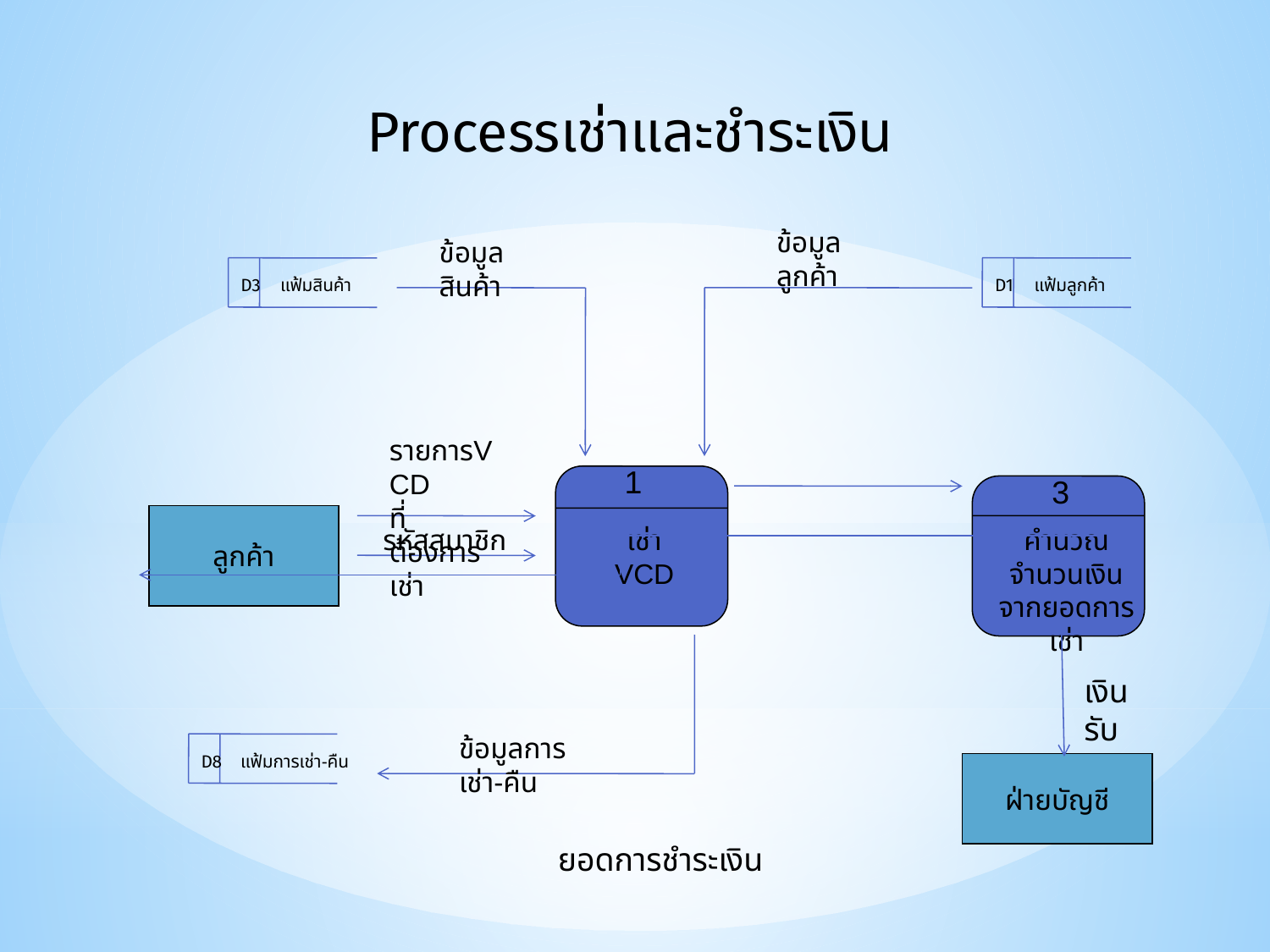

Processเช่าและชำระเงิน
ข้อมูลลูกค้า
ข้อมูลสินค้า
D3
แฟ้มสินค้า
D1
แฟ้มลูกค้า
รายการVCD
ที่ต้องการเช่า
1

เช่า
VCD
3

ลูกค้า
รหัสสมาชิก

คำนวณ
จำนวนเงิน
จากยอดการเช่า
เงินรับ
ข้อมูลการเช่า-คืน
D8
แฟ้มการเช่า-คืน
ฝ่ายบัญชี
            ยอดการชำระเงิน